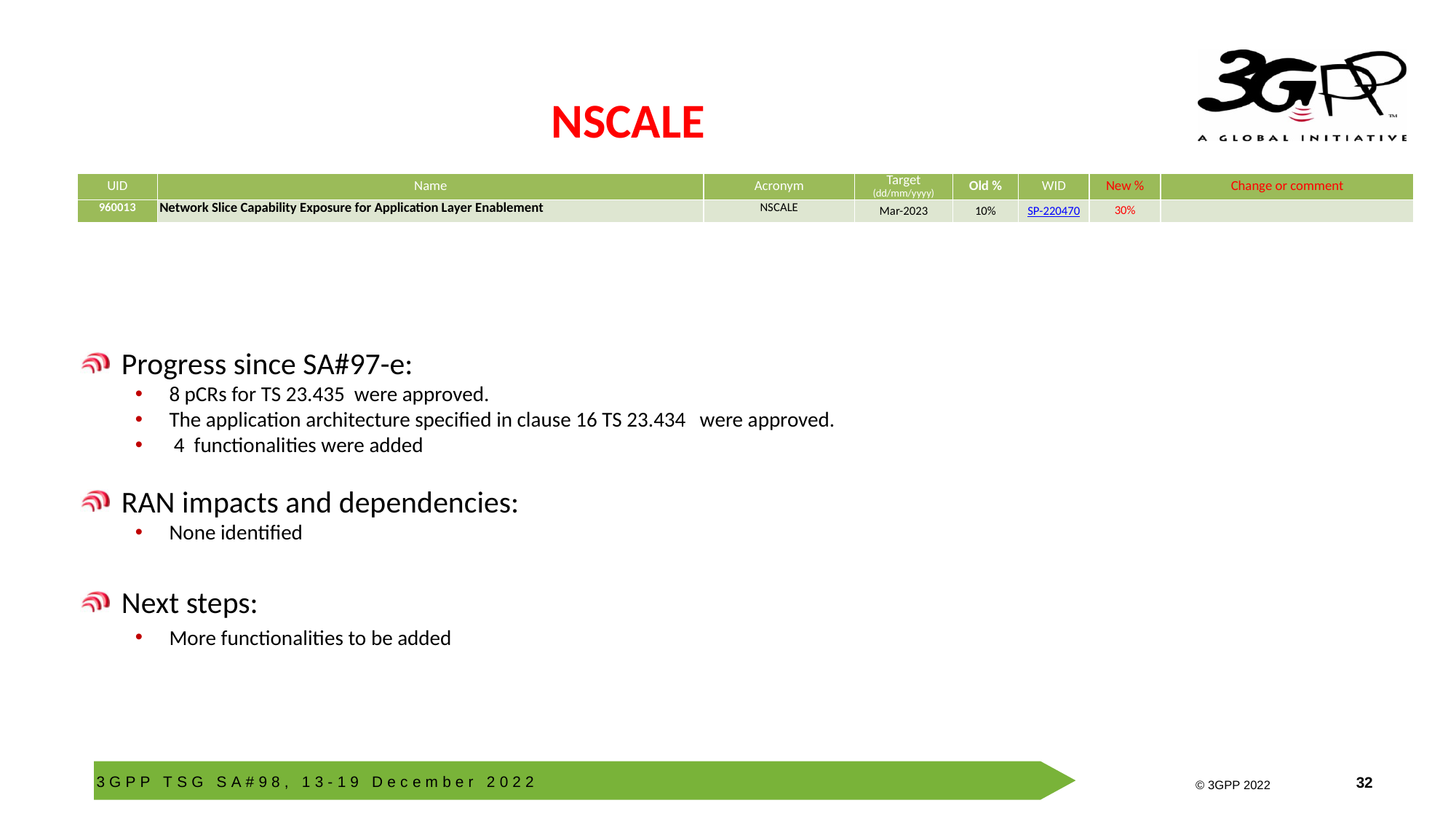

# NSCALE
| UID | Name | Acronym | Target (dd/mm/yyyy) | Old % | WID | New % | Change or comment |
| --- | --- | --- | --- | --- | --- | --- | --- |
| 960013 | Network Slice Capability Exposure for Application Layer Enablement | NSCALE | Mar-2023 | 10% | SP-220470 | 30% |  |
Progress since SA#97-e:
8 pCRs for TS 23.435  were approved.
The application architecture specified in clause 16 TS 23.434   were approved.
 4  functionalities were added

RAN impacts and dependencies:
None identified

Next steps:
More functionalities to be added